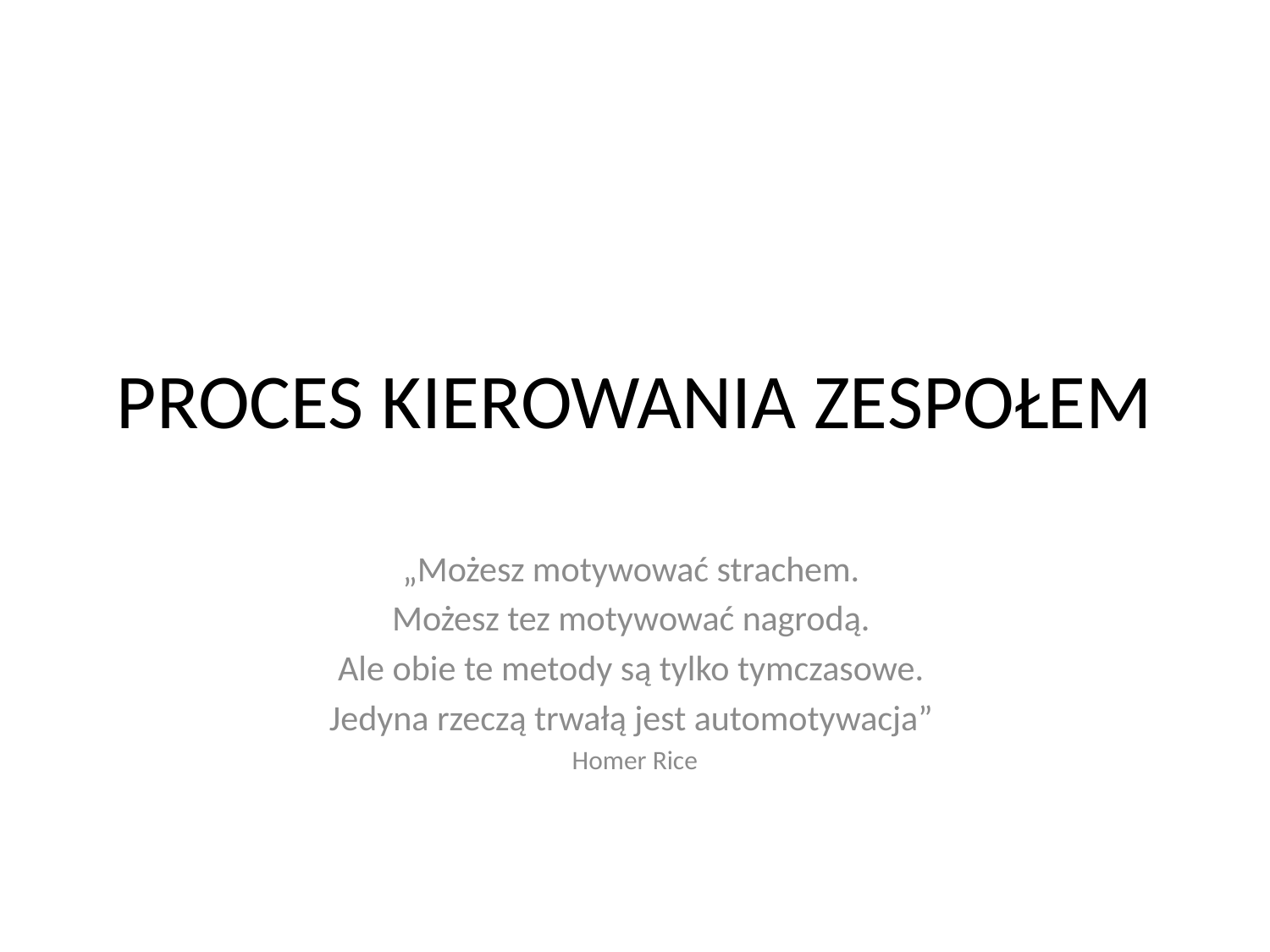

# PROCES KIEROWANIA ZESPOŁEM
„Możesz motywować strachem.
Możesz tez motywować nagrodą.
Ale obie te metody są tylko tymczasowe.
Jedyna rzeczą trwałą jest automotywacja”
Homer Rice